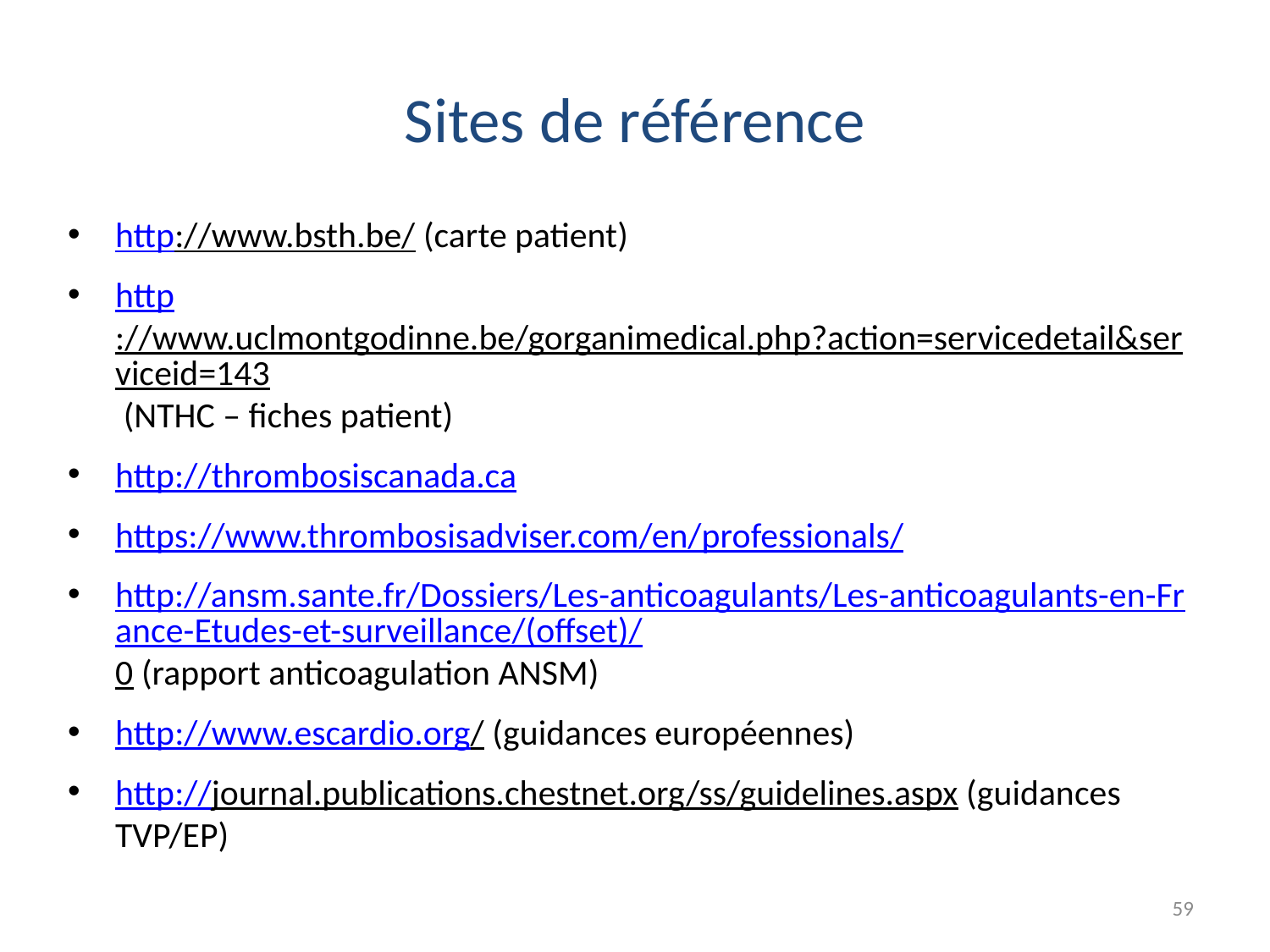

# Sites de référence
http://www.bsth.be/ (carte patient)
http://www.uclmontgodinne.be/gorganimedical.php?action=servicedetail&serviceid=143 (NTHC – fiches patient)
http://thrombosiscanada.ca
https://www.thrombosisadviser.com/en/professionals/
http://ansm.sante.fr/Dossiers/Les-anticoagulants/Les-anticoagulants-en-France-Etudes-et-surveillance/(offset)/0 (rapport anticoagulation ANSM)
http://www.escardio.org/ (guidances européennes)
http://journal.publications.chestnet.org/ss/guidelines.aspx (guidances TVP/EP)
59